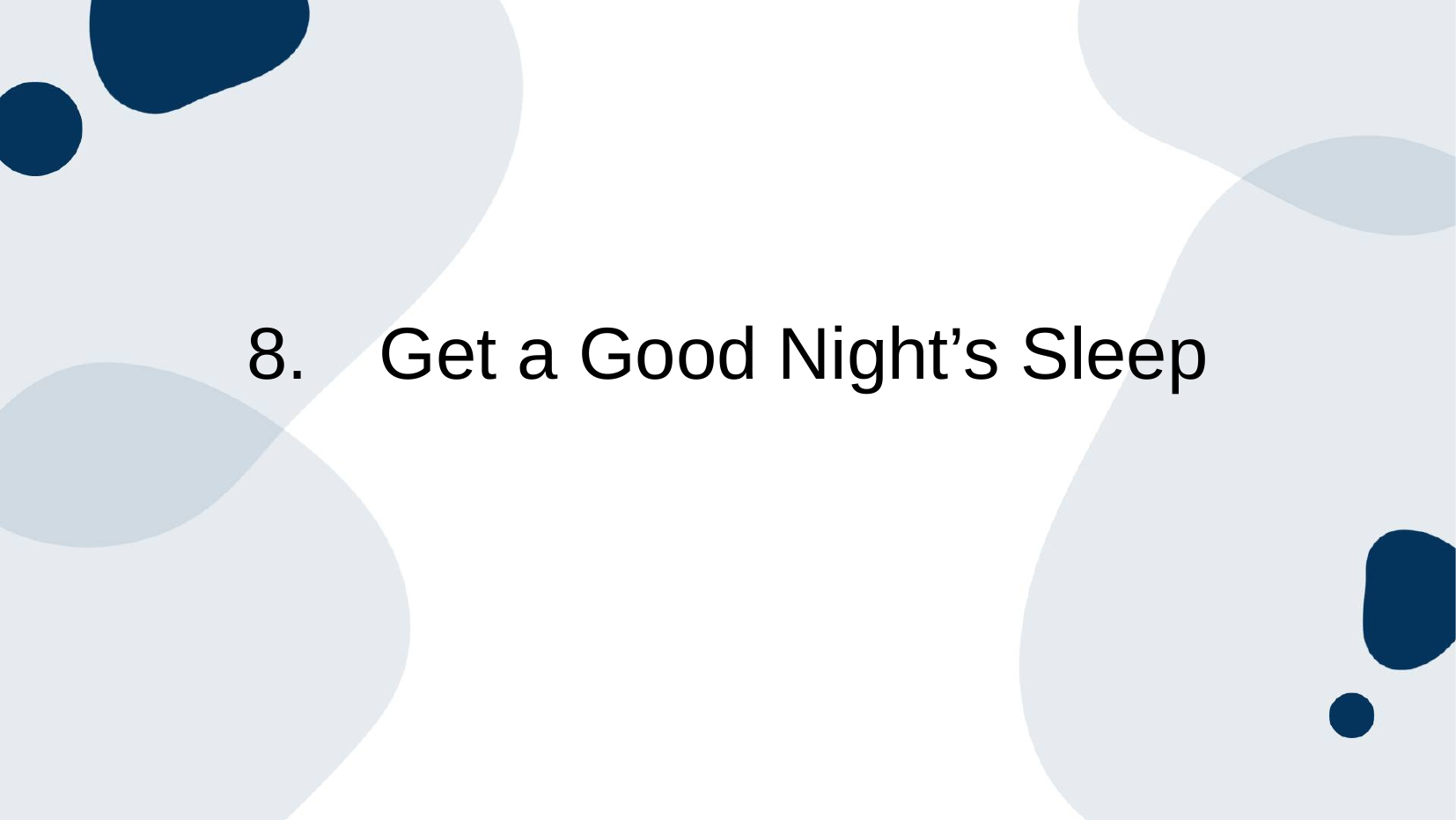

# 8.	Get a Good Night’s Sleep